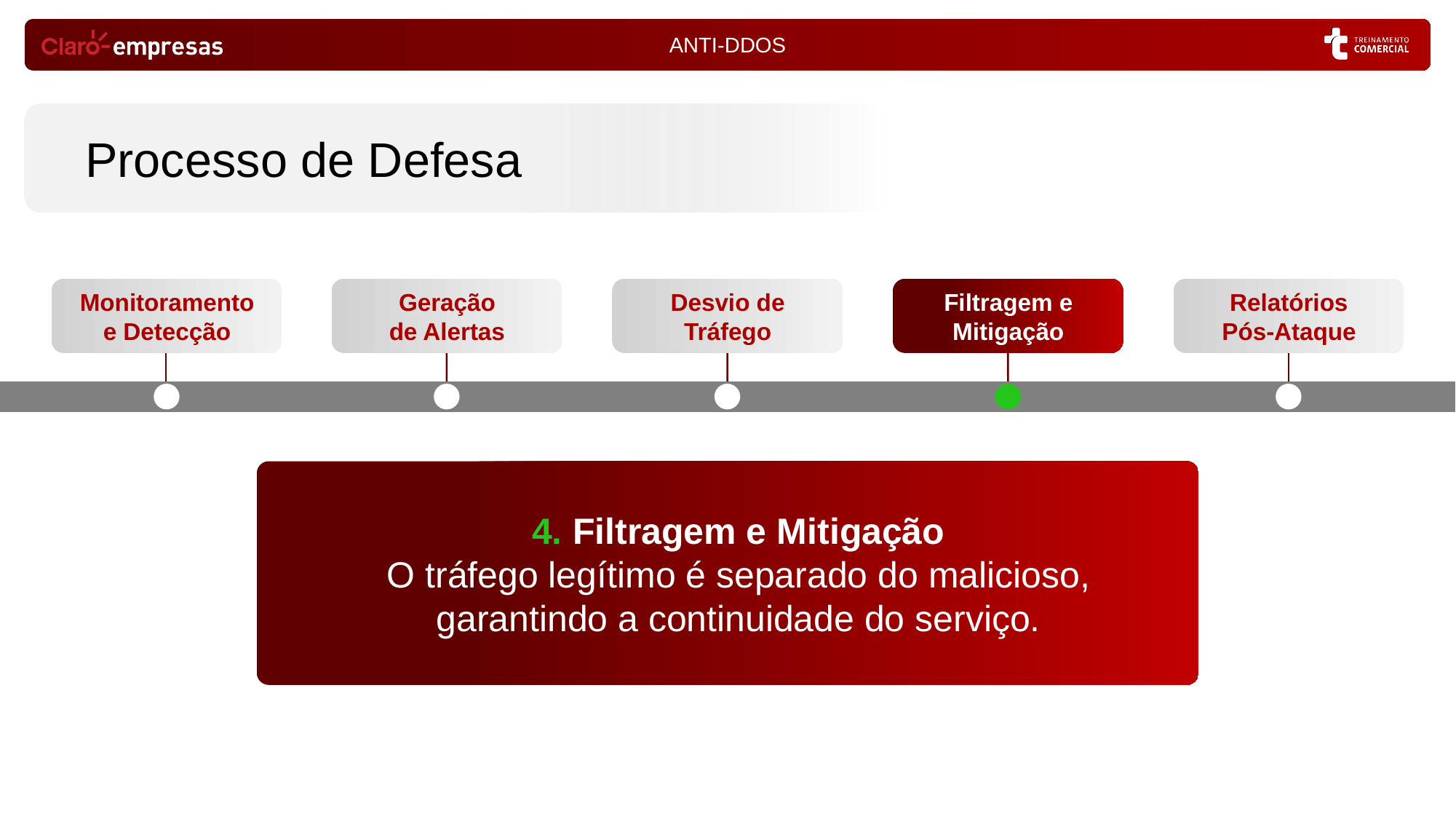

Processo de Defesa
Monitoramento
e Detecção
Geração
de Alertas
Desvio de Tráfego
Filtragem e Mitigação
Relatórios
Pós-Ataque

4. Filtragem e Mitigação
O tráfego legítimo é separado do malicioso,
garantindo a continuidade do serviço.